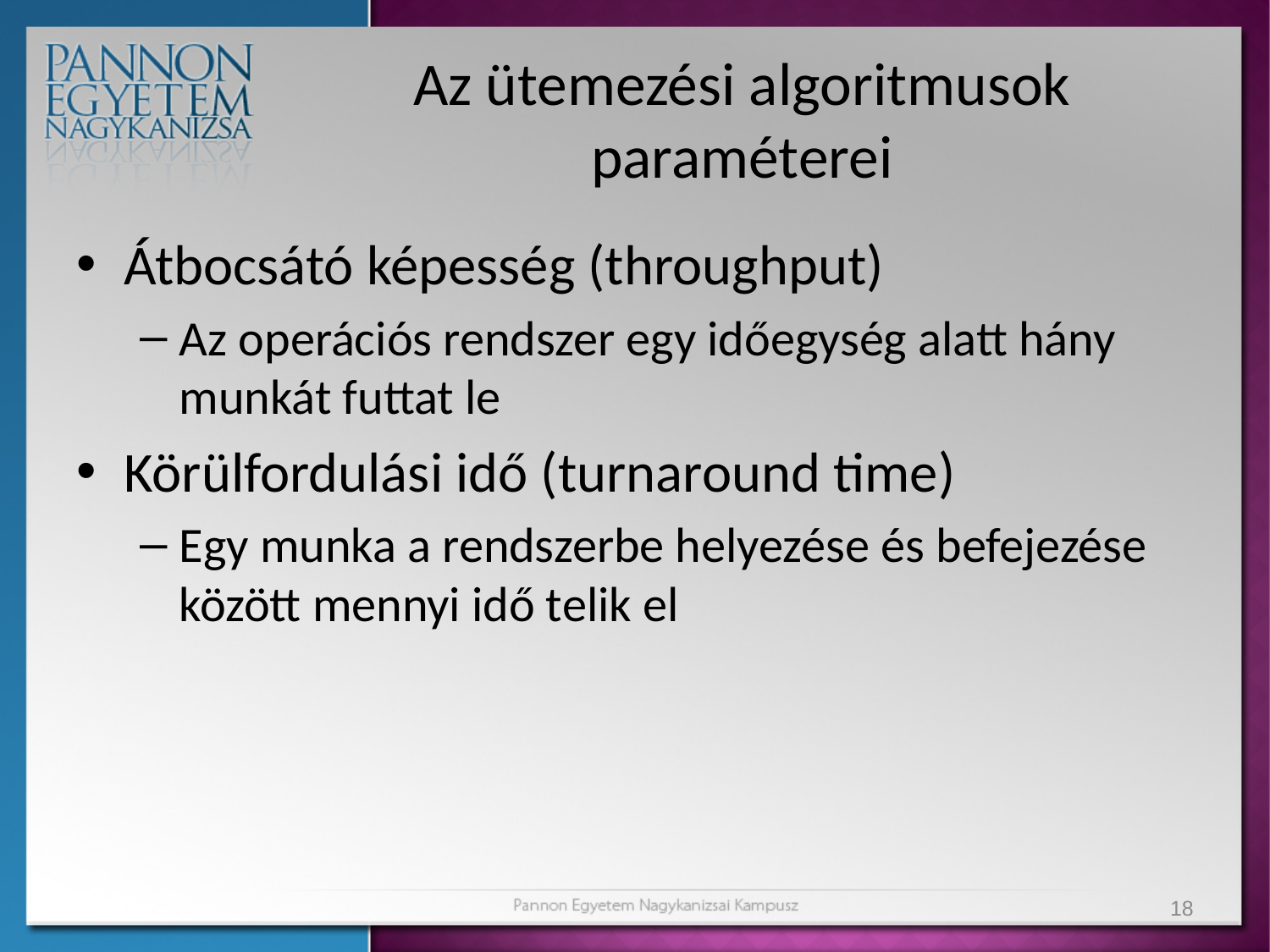

# Az ütemezési algoritmusok paraméterei
Átbocsátó képesség (throughput)
Az operációs rendszer egy időegység alatt hány munkát futtat le
Körülfordulási idő (turnaround time)
Egy munka a rendszerbe helyezése és befejezése között mennyi idő telik el
18